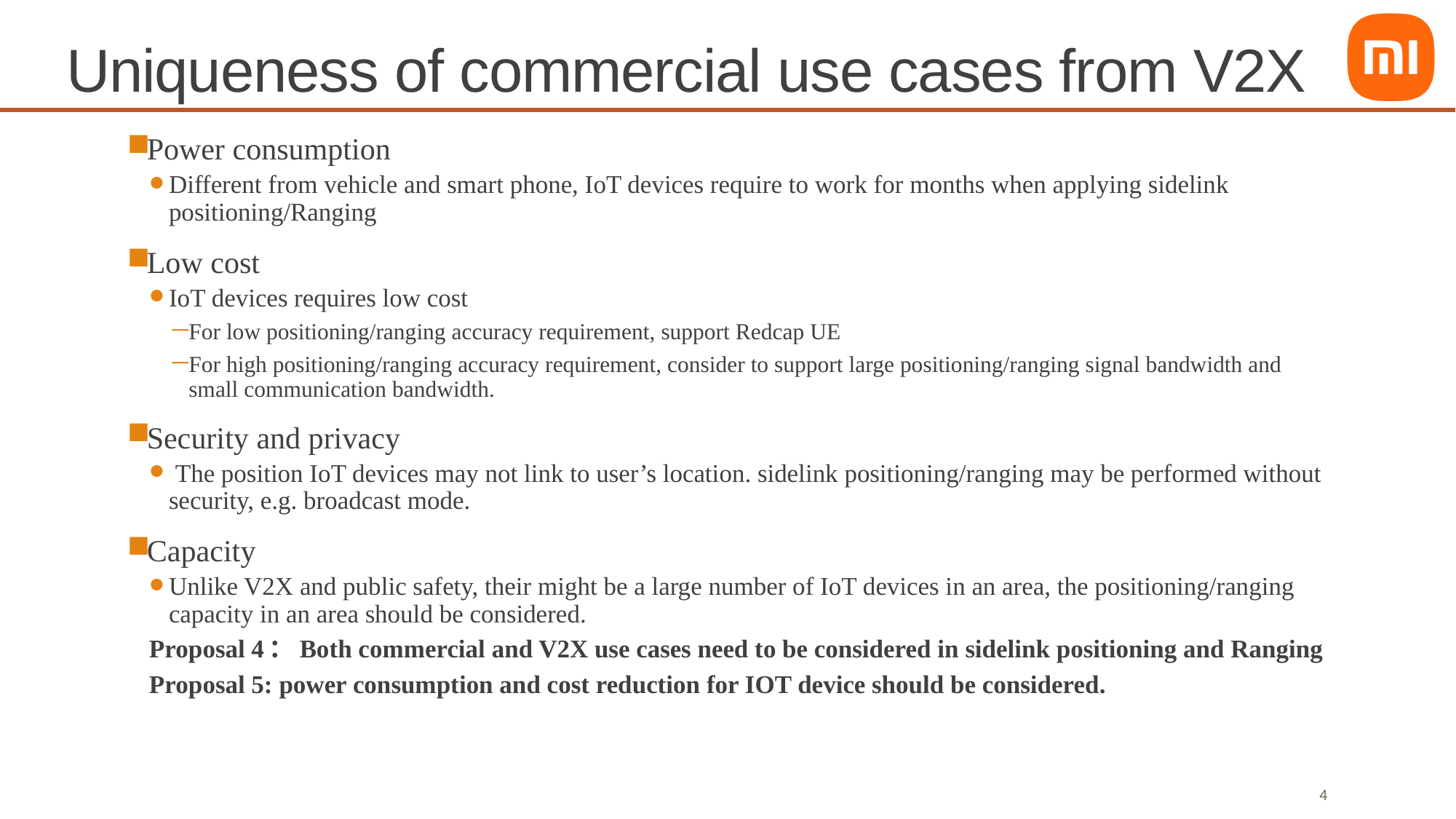

# Uniqueness of commercial use cases from V2X
Power consumption
Different from vehicle and smart phone, IoT devices require to work for months when applying sidelink positioning/Ranging
Low cost
IoT devices requires low cost
For low positioning/ranging accuracy requirement, support Redcap UE
For high positioning/ranging accuracy requirement, consider to support large positioning/ranging signal bandwidth and small communication bandwidth.
Security and privacy
 The position IoT devices may not link to user’s location. sidelink positioning/ranging may be performed without security, e.g. broadcast mode.
Capacity
Unlike V2X and public safety, their might be a large number of IoT devices in an area, the positioning/ranging capacity in an area should be considered.
Proposal 4：Both commercial and V2X use cases need to be considered in sidelink positioning and Ranging
Proposal 5: power consumption and cost reduction for IOT device should be considered.